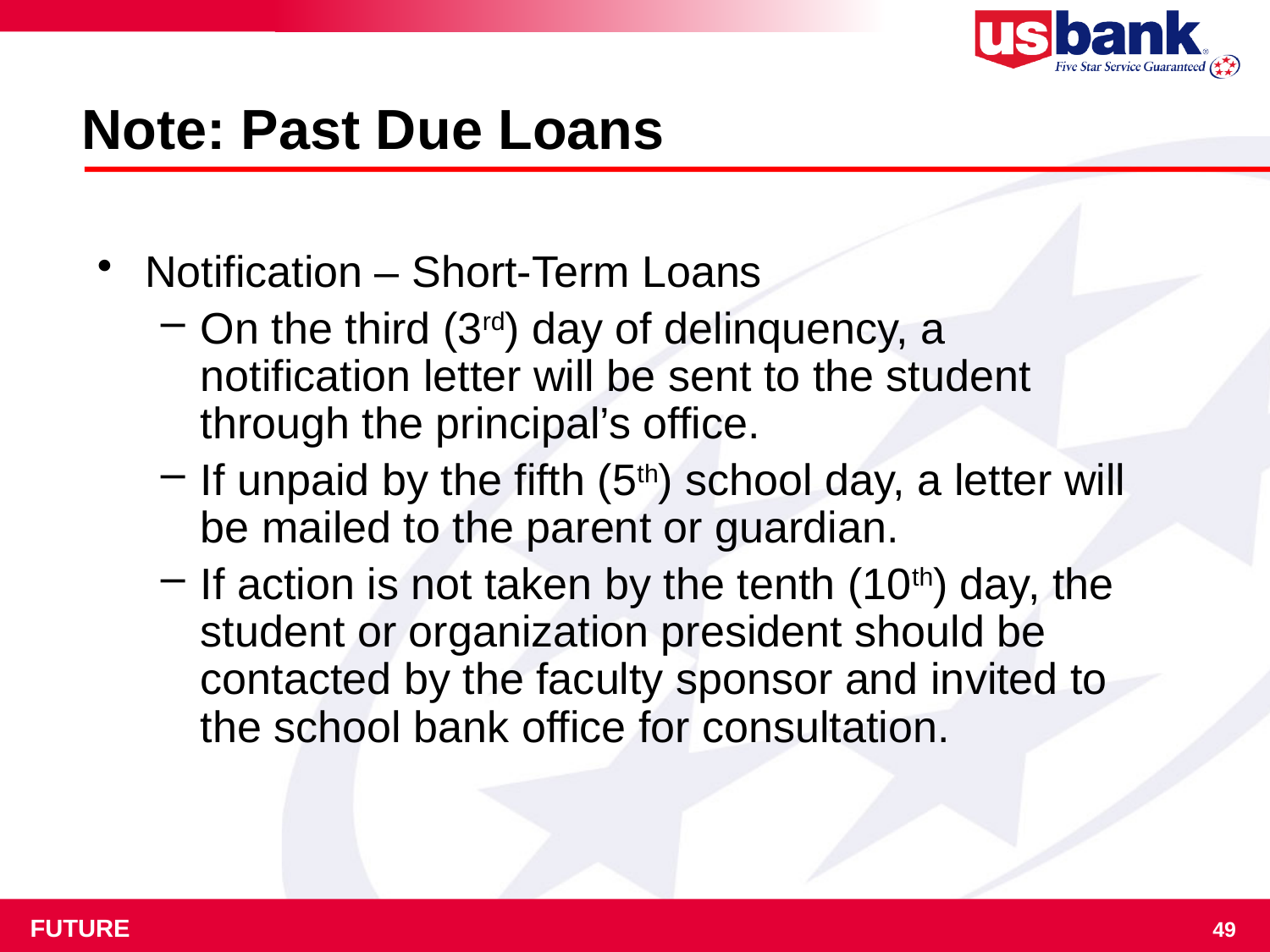

# Note: Past Due Loans
Notification – Short-Term Loans
On the third (3rd) day of delinquency, a notification letter will be sent to the student through the principal’s office.
If unpaid by the fifth (5th) school day, a letter will be mailed to the parent or guardian.
If action is not taken by the tenth (10th) day, the student or organization president should be contacted by the faculty sponsor and invited to the school bank office for consultation.